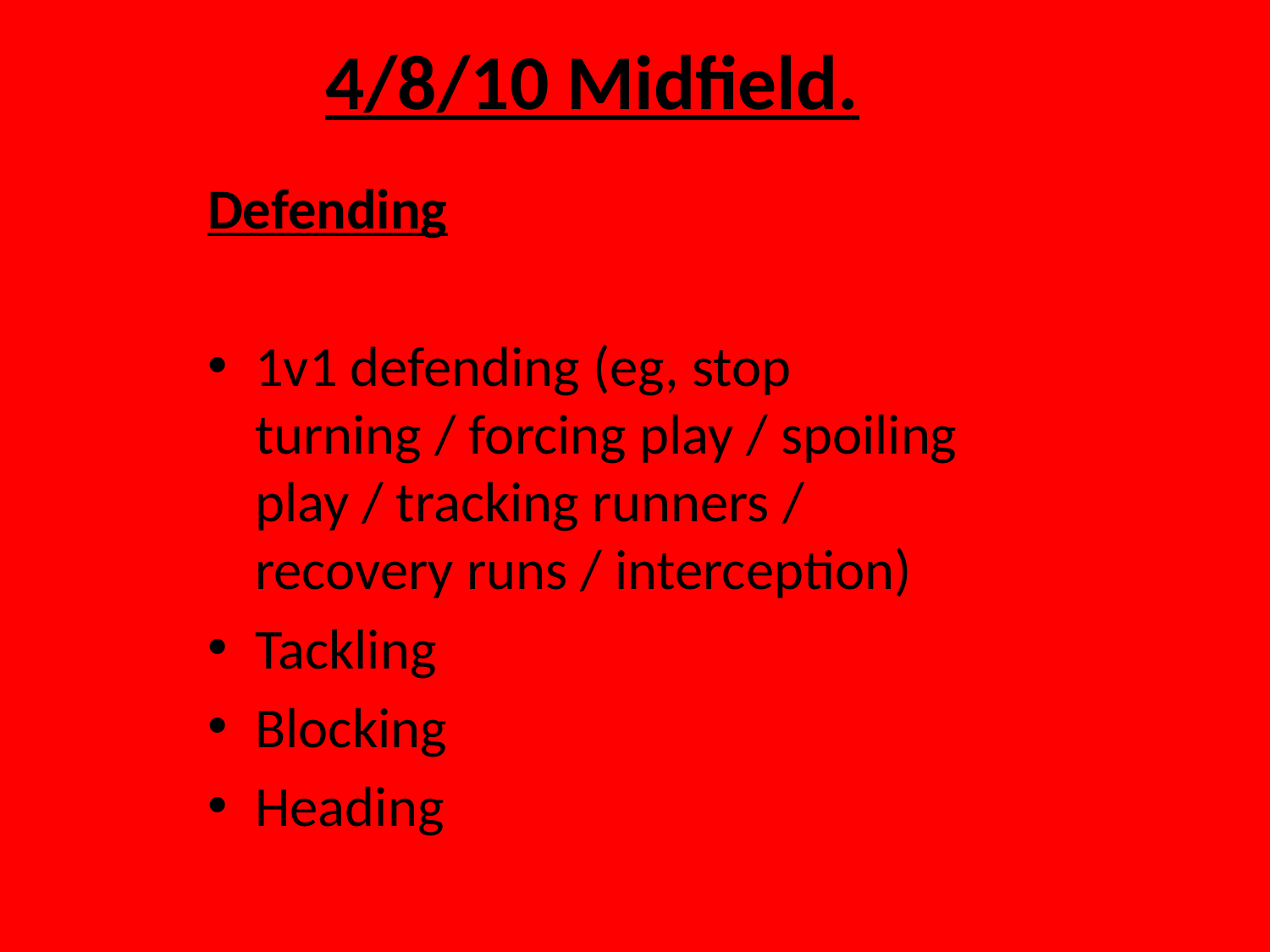

4/8/10 Midfield.
Defending

1v1 defending (eg, stop turning / forcing play / spoiling play / tracking runners / recovery runs / interception)
Tackling
Blocking
Heading